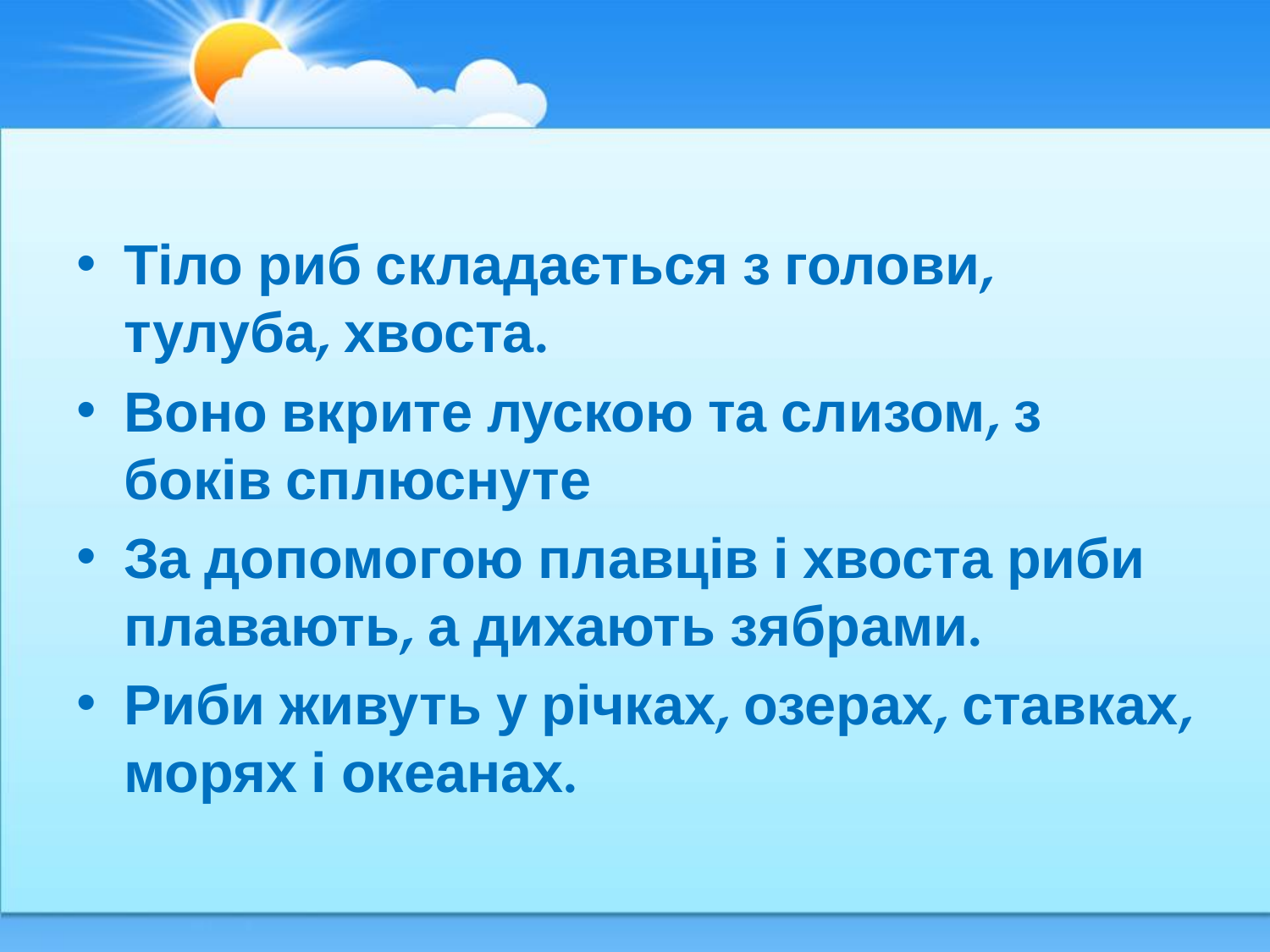

Тіло риб складається з голови, тулуба, хвоста.
Воно вкрите лускою та слизом, з боків сплюснуте
За допомогою плавців і хвоста риби плавають, а дихають зябрами.
Риби живуть у річках, озерах, ставках, морях і океанах.